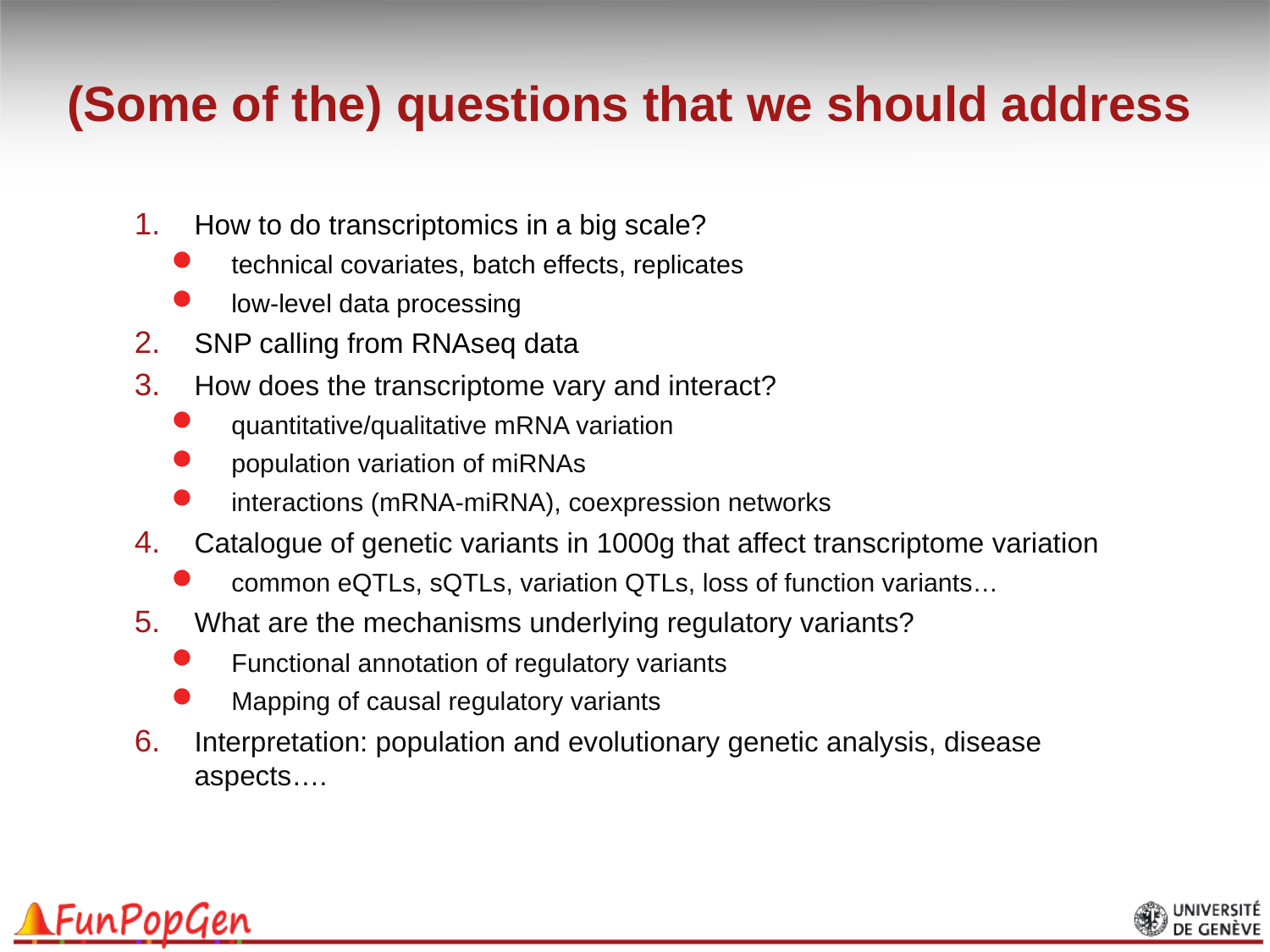

# (Some of the) questions that we should address

How to do transcriptomics in a big scale?
technical covariates, batch effects, replicates
low-level data processing
SNP calling from RNAseq data
How does the transcriptome vary and interact?
quantitative/qualitative mRNA variation
population variation of miRNAs
interactions (mRNA-miRNA), coexpression networks
Catalogue of genetic variants in 1000g that affect transcriptome variation
common eQTLs, sQTLs, variation QTLs, loss of function variants…
What are the mechanisms underlying regulatory variants?
Functional annotation of regulatory variants
Mapping of causal regulatory variants
Interpretation: population and evolutionary genetic analysis, disease aspects….